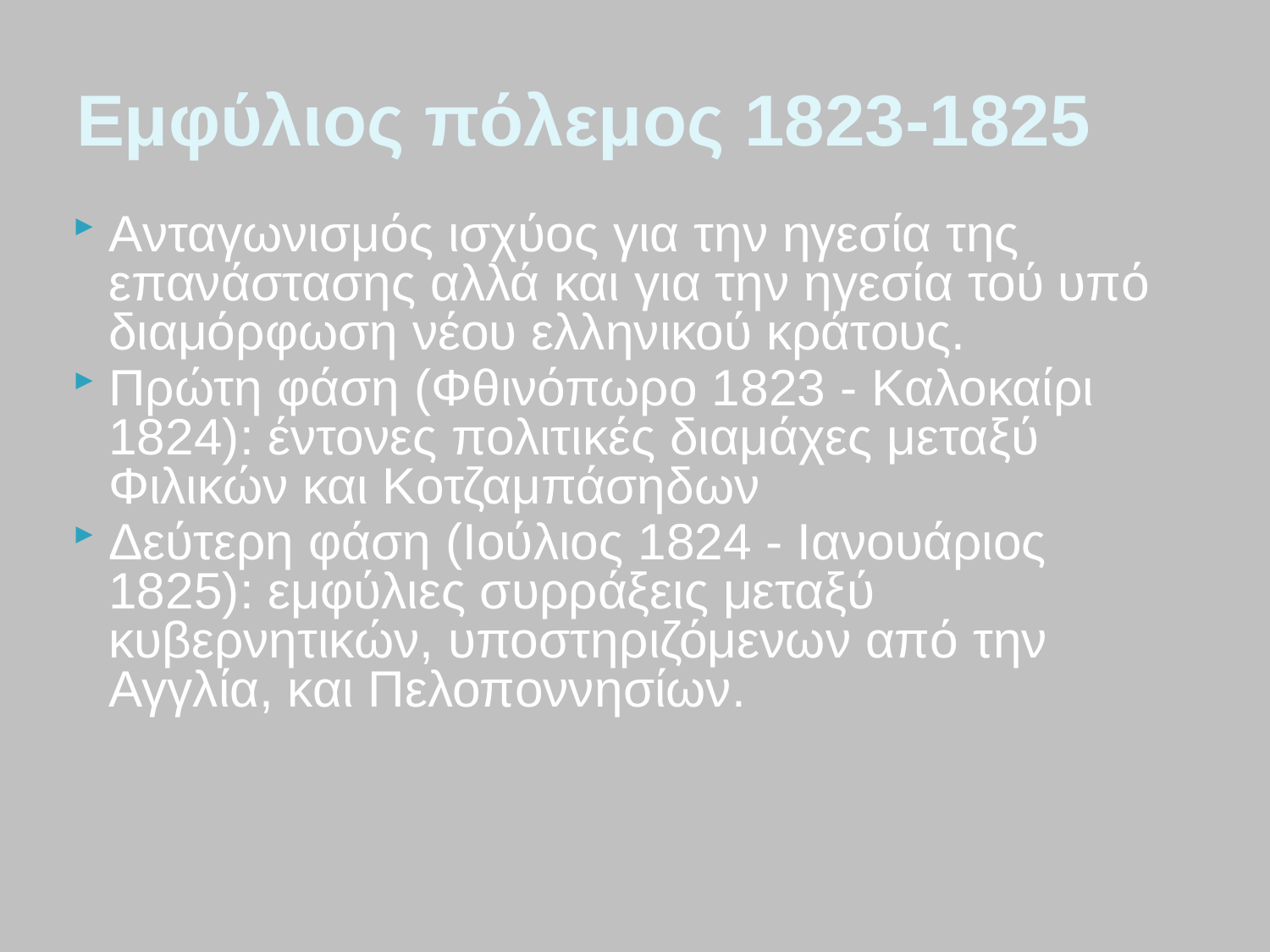

Εμφύλιος πόλεμος 1823-1825
Ανταγωνισμός ισχύος για την ηγεσία της επανάστασης αλλά και για την ηγεσία τού υπό διαμόρφωση νέου ελληνικού κράτους.
Πρώτη φάση (Φθινόπωρο 1823 - Καλοκαίρι 1824): έντονες πολιτικές διαμάχες μεταξύ Φιλικών και Κοτζαμπάσηδων
Δεύτερη φάση (Ιούλιος 1824 - Ιανουάριος 1825): εμφύλιες συρράξεις μεταξύ κυβερνητικών, υποστηριζόμενων από την Αγγλία, και Πελοποννησίων.